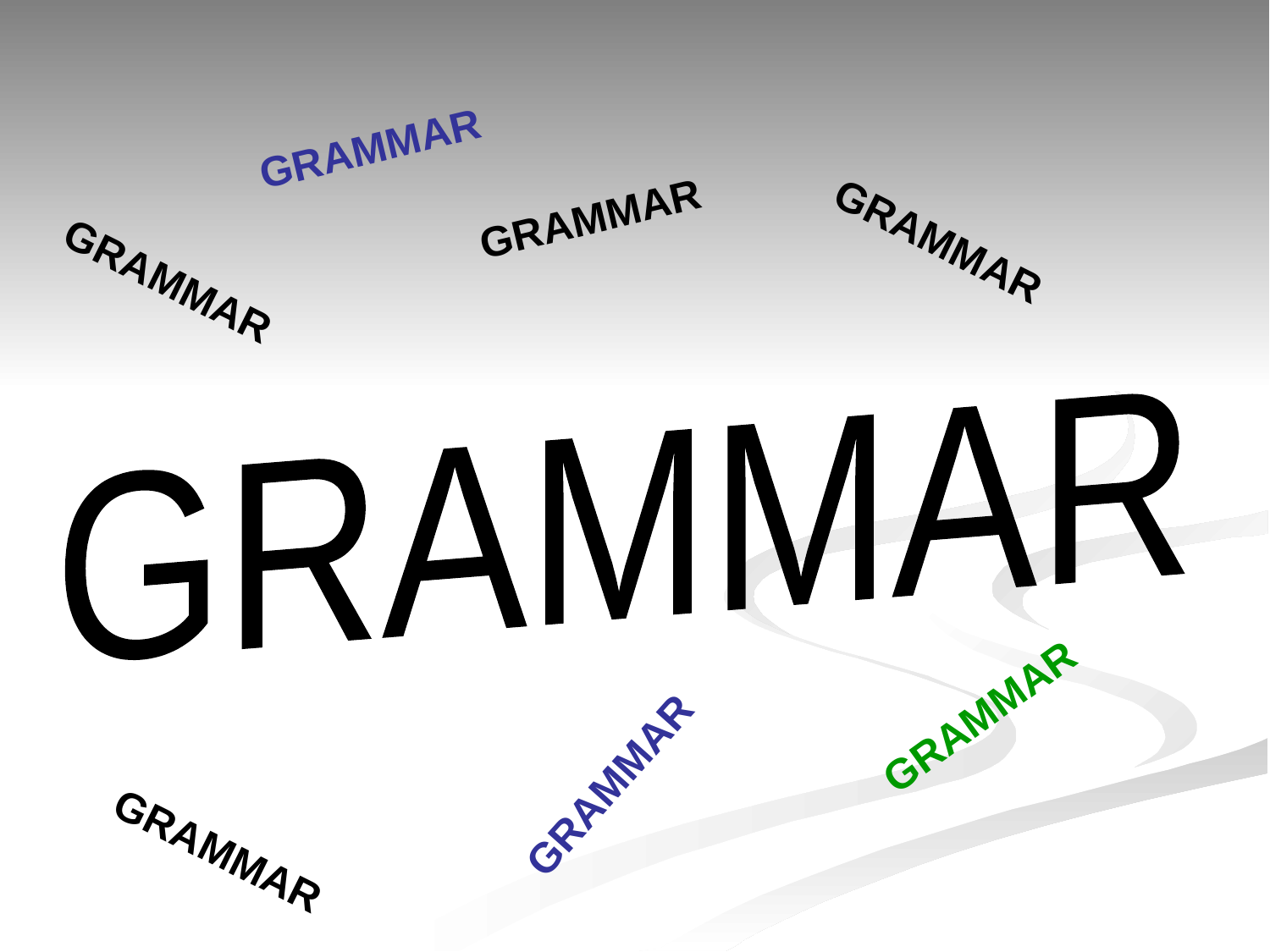

GRAMMAR
GRAMMAR
GRAMMAR
GRAMMAR
GRAMMAR
GRAMMAR
GRAMMAR
GRAMMAR